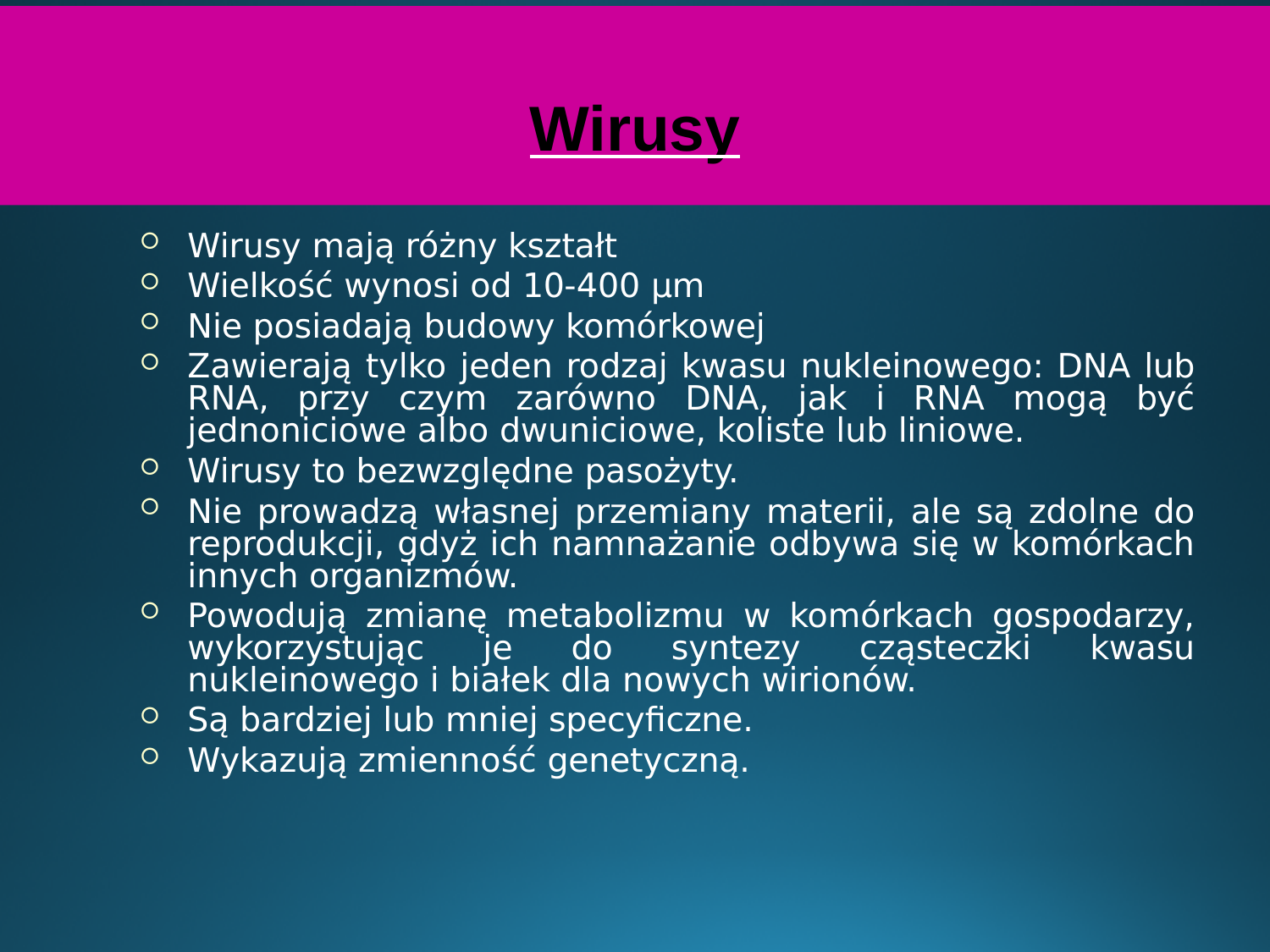

# Wirusy
Wirusy mają różny kształt
Wielkość wynosi od 10-400 μm
Nie posiadają budowy komórkowej
Zawierają tylko jeden rodzaj kwasu nukleinowego: DNA lub RNA,  przy  czym  zarówno  DNA,  jak  i  RNA  mogą  być jednoniciowe albo dwuniciowe, koliste lub liniowe.
Wirusy to bezwzględne pasożyty.
Nie prowadzą własnej przemiany materii, ale są zdolne do reprodukcji, gdyż ich namnażanie odbywa się w komórkach innych organizmów.
Powodują zmianę metabolizmu w komórkach gospodarzy, wykorzystując   je   do   syntezy   cząsteczki   kwasu nukleinowego i białek dla nowych wirionów.
Są bardziej lub mniej specyficzne.
Wykazują zmienność genetyczną.